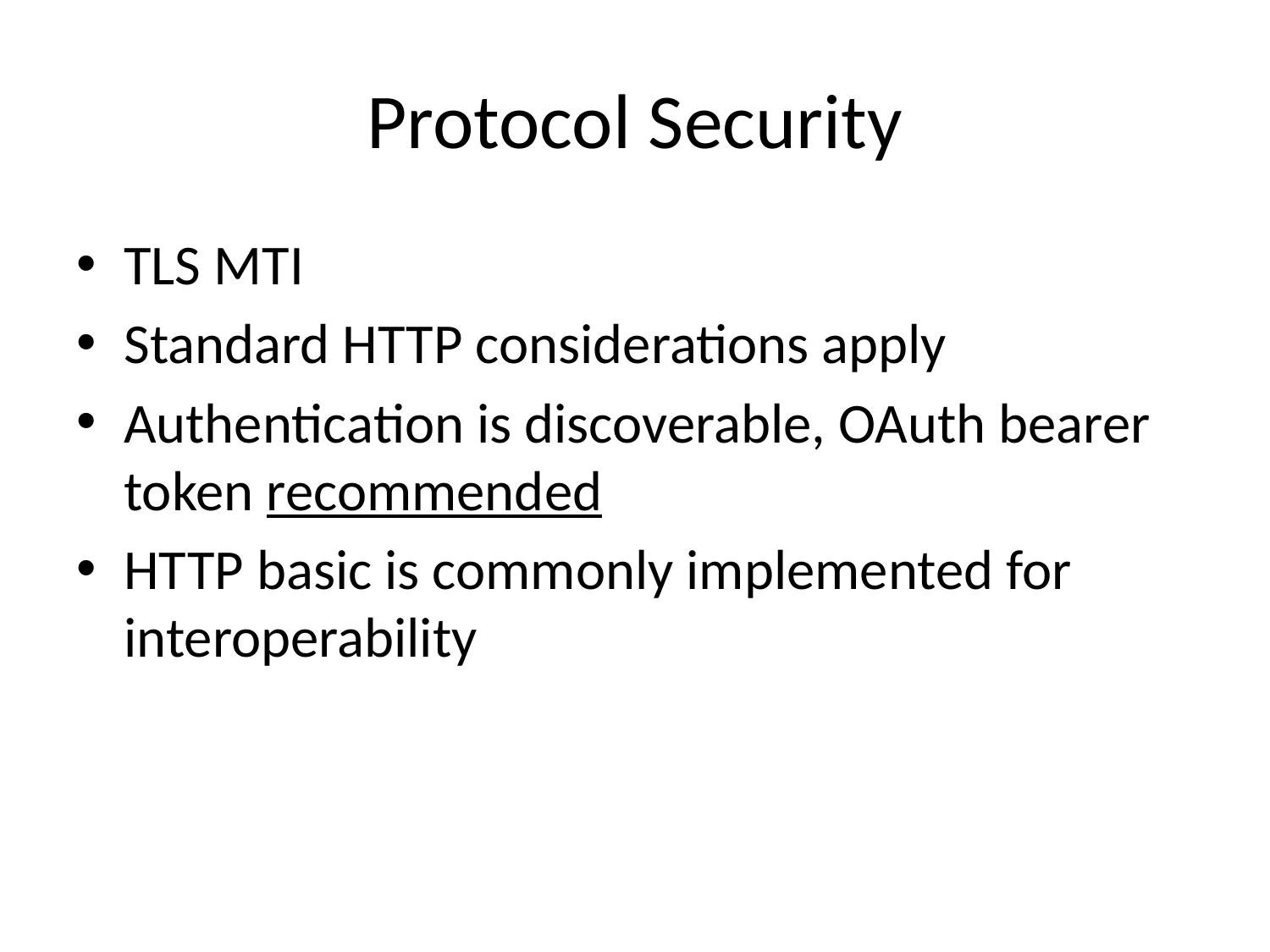

# Protocol Security
TLS MTI
Standard HTTP considerations apply
Authentication is discoverable, OAuth bearer token recommended
HTTP basic is commonly implemented for interoperability